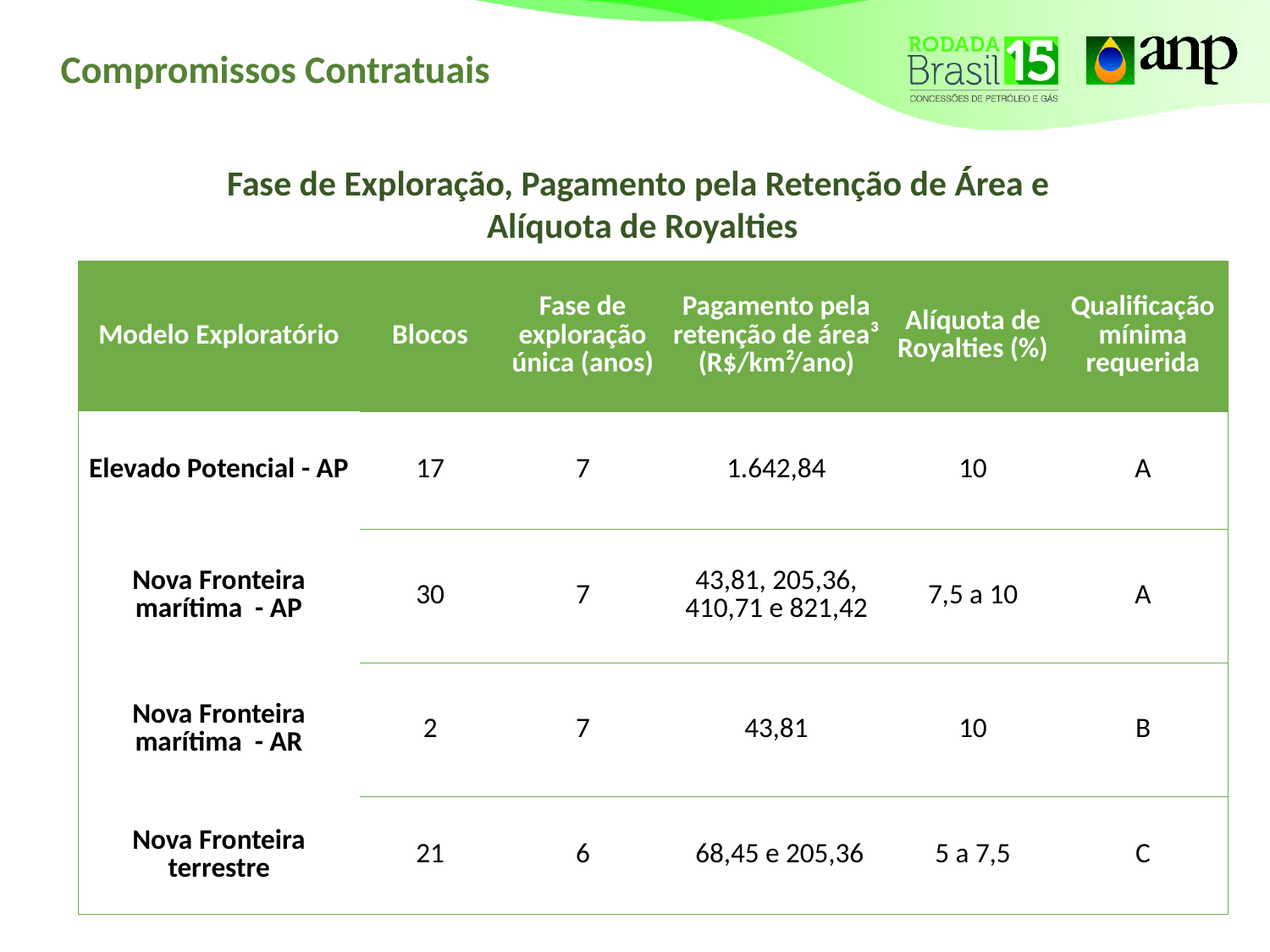

# Compromissos Contratuais
Fase de Exploração, Pagamento pela Retenção de Área e
 Alíquota de Royalties
| Modelo Exploratório | Blocos | Fase de exploração única (anos) | Pagamento pela retenção de área³ (R$/km²/ano) | Alíquota de Royalties (%) | Qualificação mínima requerida |
| --- | --- | --- | --- | --- | --- |
| Elevado Potencial - AP | 17 | 7 | 1.642,84 | 10 | A |
| Nova Fronteira marítima - AP | 30 | 7 | 43,81, 205,36, 410,71 e 821,42 | 7,5 a 10 | A |
| Nova Fronteira marítima - AR | 2 | 7 | 43,81 | 10 | B |
| Nova Fronteira terrestre | 21 | 6 | 68,45 e 205,36 | 5 a 7,5 | C |